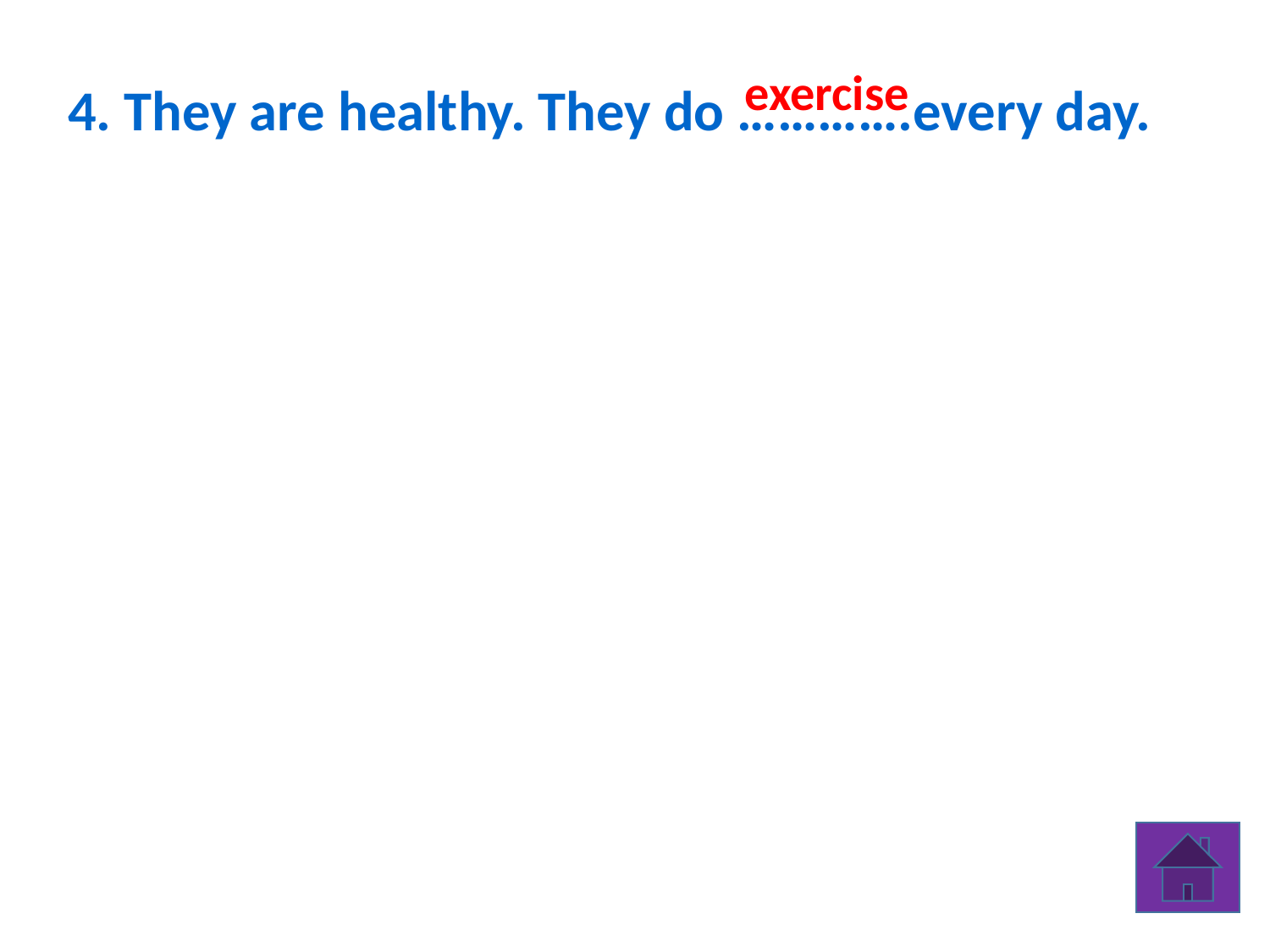

exercise
4. They are healthy. They do ………….every day.